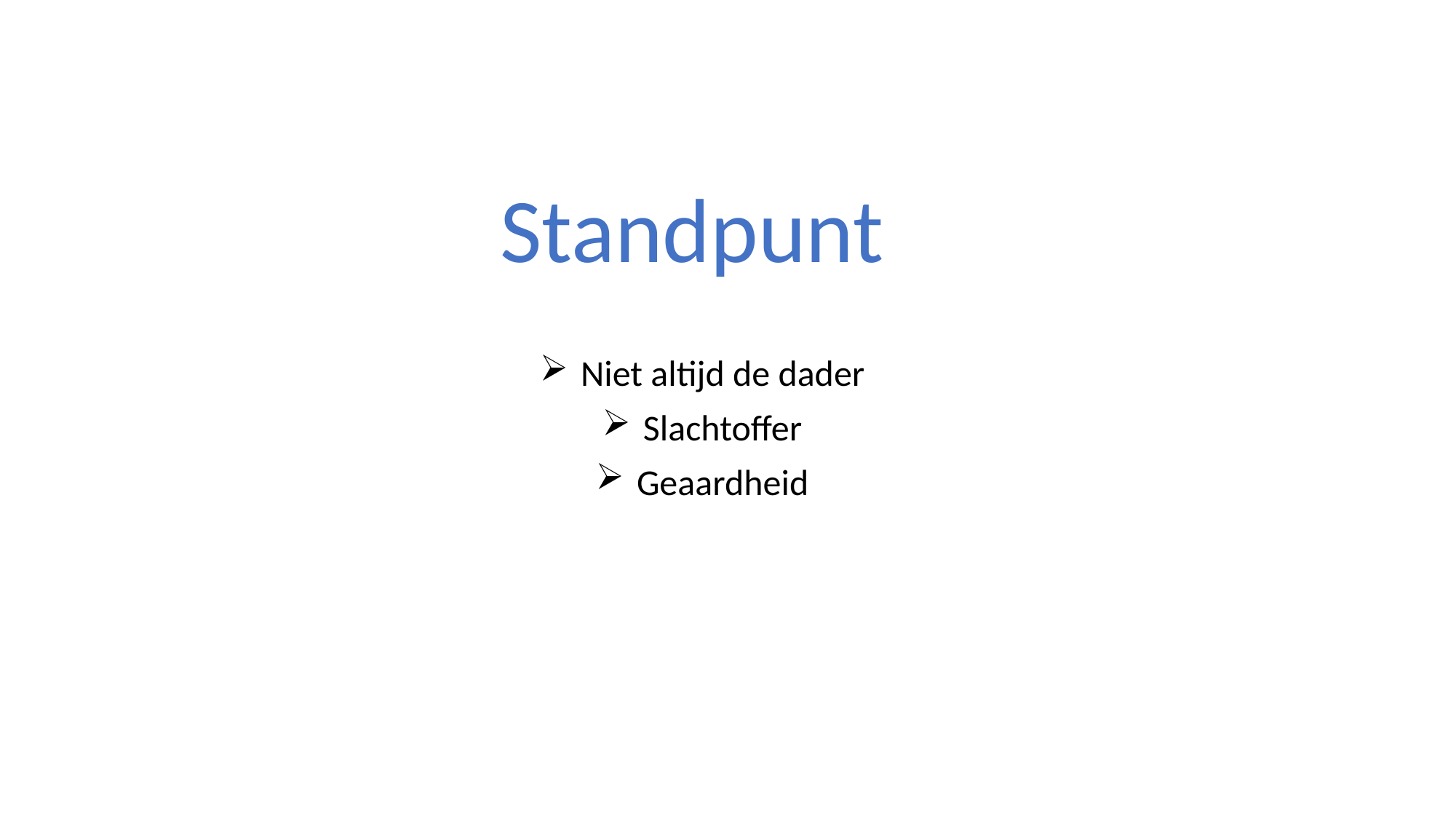

# Standpunt
Niet altijd de dader
Slachtoffer
Geaardheid